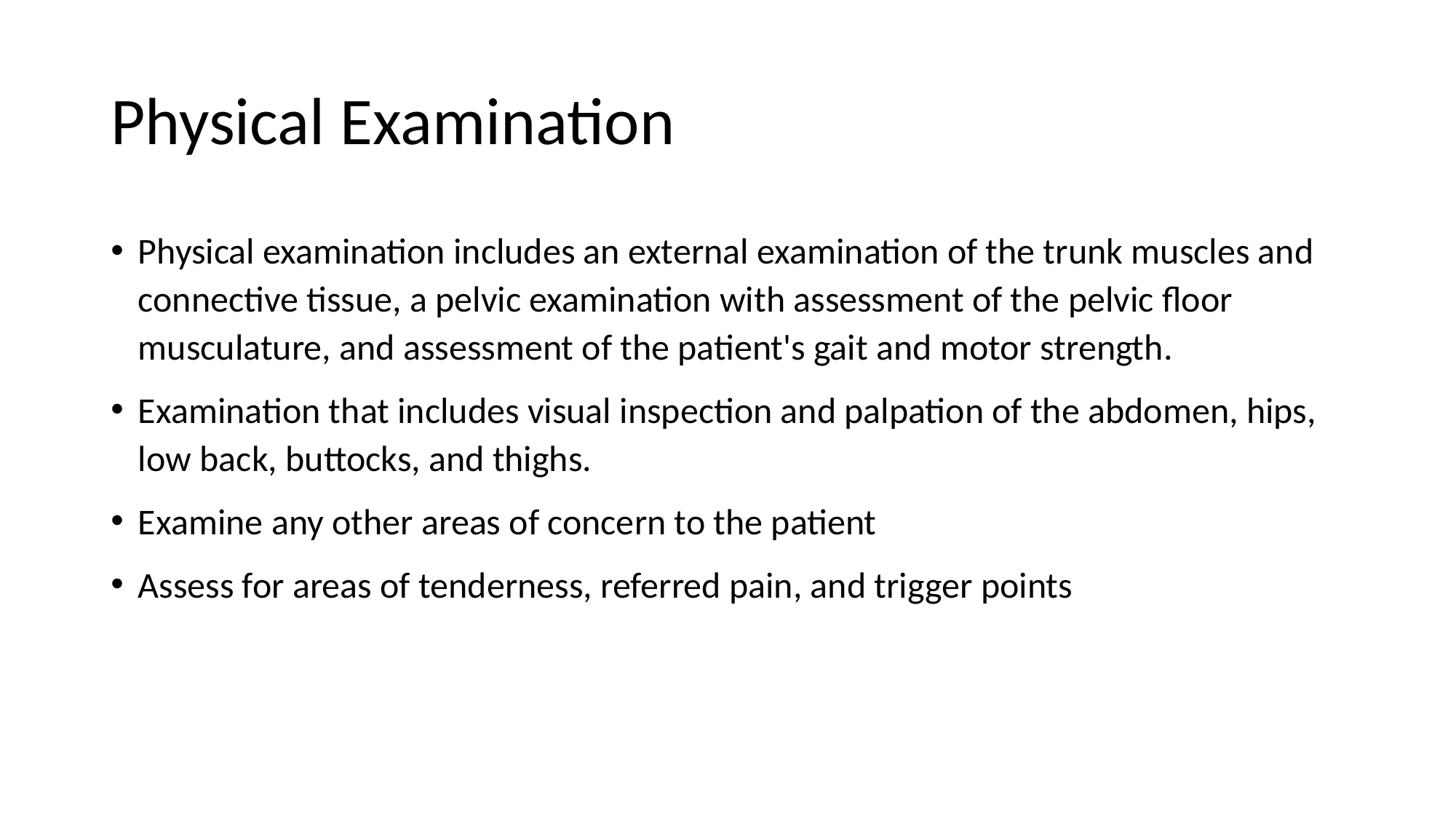

# Physical Examination
Physical examination includes an external examination of the trunk muscles and connective tissue, a pelvic examination with assessment of the pelvic floor musculature, and assessment of the patient's gait and motor strength.
Examination that includes visual inspection and palpation of the abdomen, hips, low back, buttocks, and thighs.
Examine any other areas of concern to the patient
Assess for areas of tenderness, referred pain, and trigger points